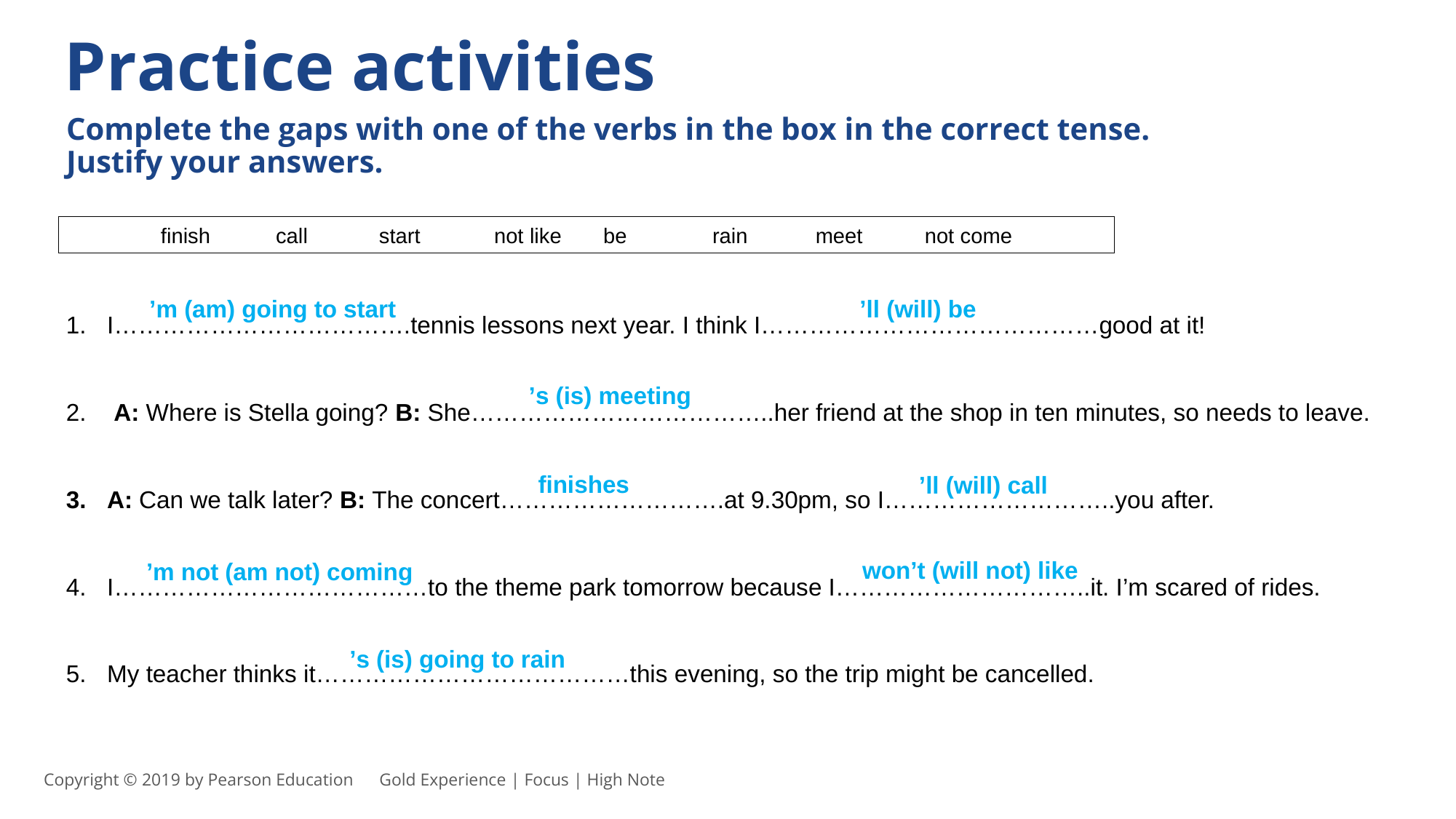

Practice activities
Complete the gaps with one of the verbs in the box in the correct tense.
Justify your answers.

finish 	 call 	start	 not like 	 be	 rain 	meet	not come

I……………………………….tennis lessons next year. I think I……………………………………good at it!

 A: Where is Stella going? B: She………………………………..her friend at the shop in ten minutes, so needs to leave.

A: Can we talk later? B: The concert……………………….at 9.30pm, so I………………………..you after.

I…………………………………to the theme park tomorrow because I…………………………..it. I’m scared of rides.

My teacher thinks it…………………………………this evening, so the trip might be cancelled.

’m (am) going to start
’ll (will) be
’s (is) meeting
finishes
’ll (will) call

won’t (will not) like
’m not (am not) coming
’s (is) going to rain
Copyright © 2019 by Pearson Education      Gold Experience | Focus | High Note